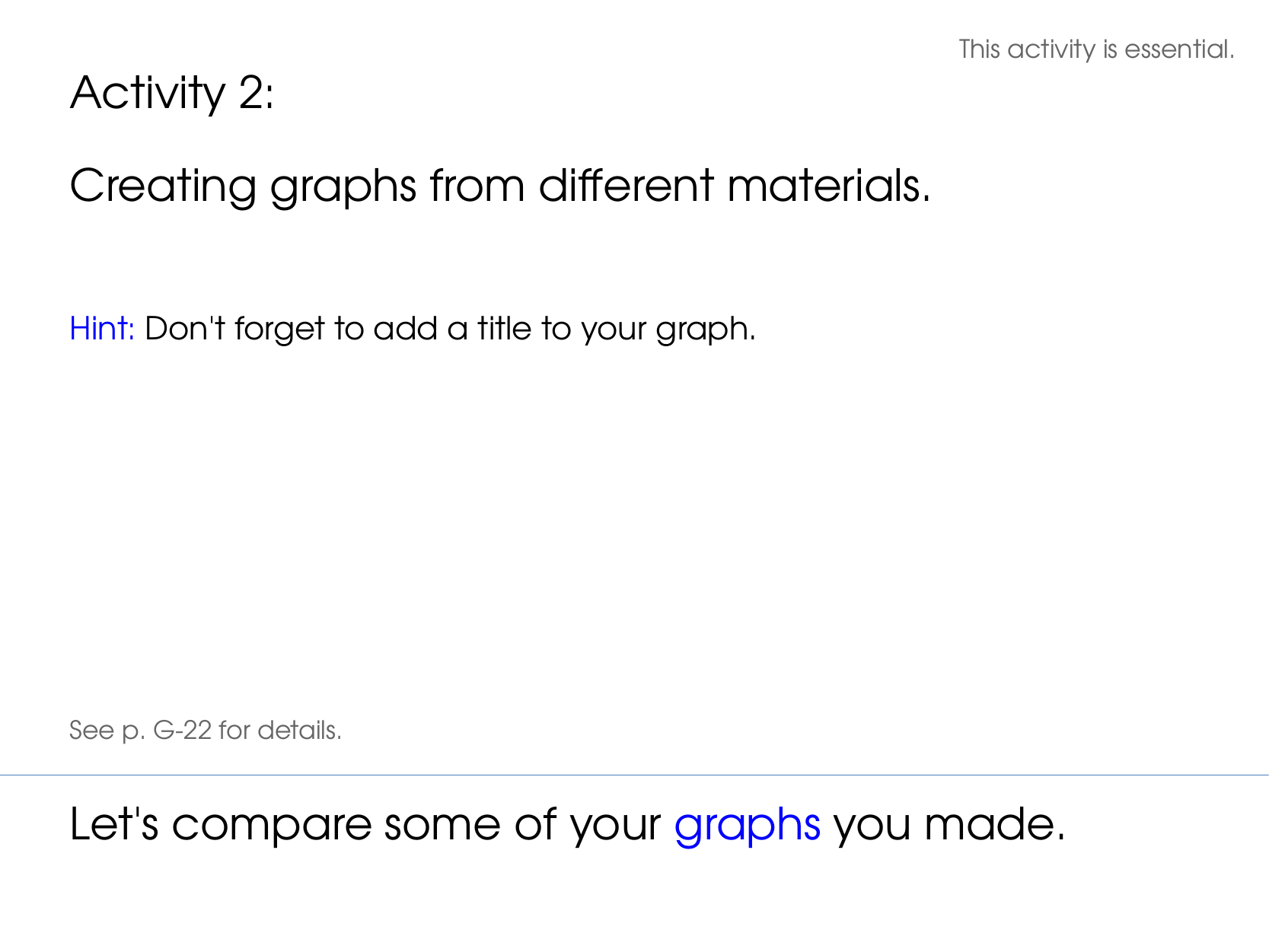

This activity is essential.
Activity 2:
Creating graphs from different materials.

Hint: Don't forget to add a title to your graph.
See p. G-22 for details.
Let's compare some of your graphs you made.